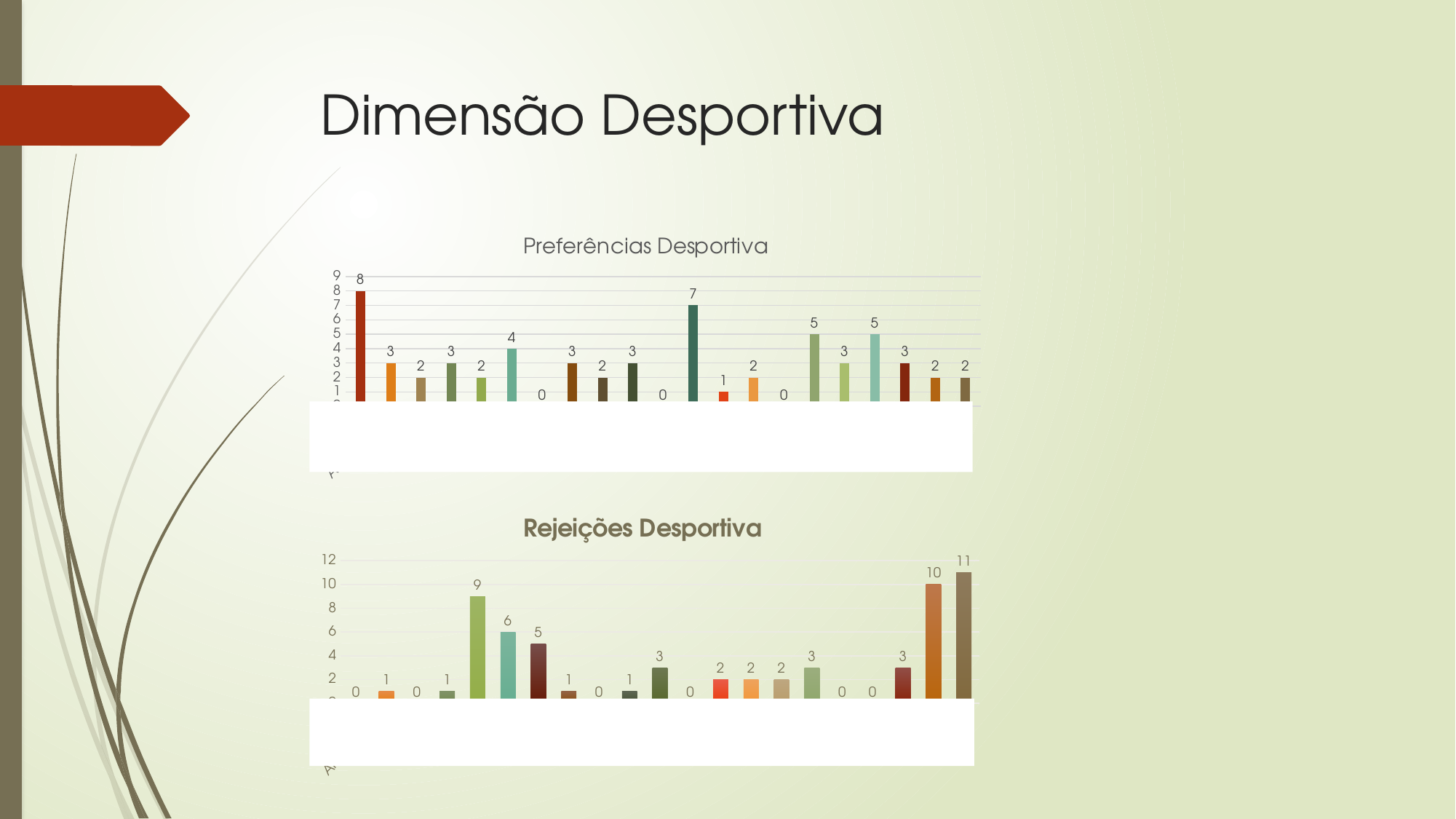

# Dimensão Desportiva

### Chart: Preferências Desportiva

| Category |  |
|---|---|
| Al Hassan | 8.0 |
| Ana Carolina | 3.0 |
| Ana Rita | 2.0 |
| André  | 3.0 |
| Anita | 2.0 |
| António | 4.0 |
| Carlos | 0.0 |
| Cláudia | 3.0 |
| Daniel | 2.0 |
| Eduardo | 3.0 |
| Francisco | 0.0 |
| Gonçalo  | 7.0 |
| Isidro | 1.0 |
| Leonardo | 2.0 |
| Luana | 0.0 |
| Ludovic | 5.0 |
| Márcia | 3.0 |
| Miguel | 5.0 |
| Nelsinho | 3.0 |
| Renata | 2.0 |
| Rita | 2.0 |

### Chart: Rejeições Desportiva

| Category |  |
|---|---|
| Al Hassan | 0.0 |
| Ana Carolina | 1.0 |
| Ana Rita | 0.0 |
| André  | 1.0 |
| Anita | 9.0 |
| António | 6.0 |
| Carlos | 5.0 |
| Cláudia | 1.0 |
| Daniel | 0.0 |
| Eduardo | 1.0 |
| Francisco | 3.0 |
| Gonçalo  | 0.0 |
| Isidro | 2.0 |
| Leonardo | 2.0 |
| Luana | 2.0 |
| Ludovic | 3.0 |
| Márcia | 0.0 |
| Miguel | 0.0 |
| Nelsinho | 3.0 |
| Renata | 10.0 |
| Rita | 11.0 |